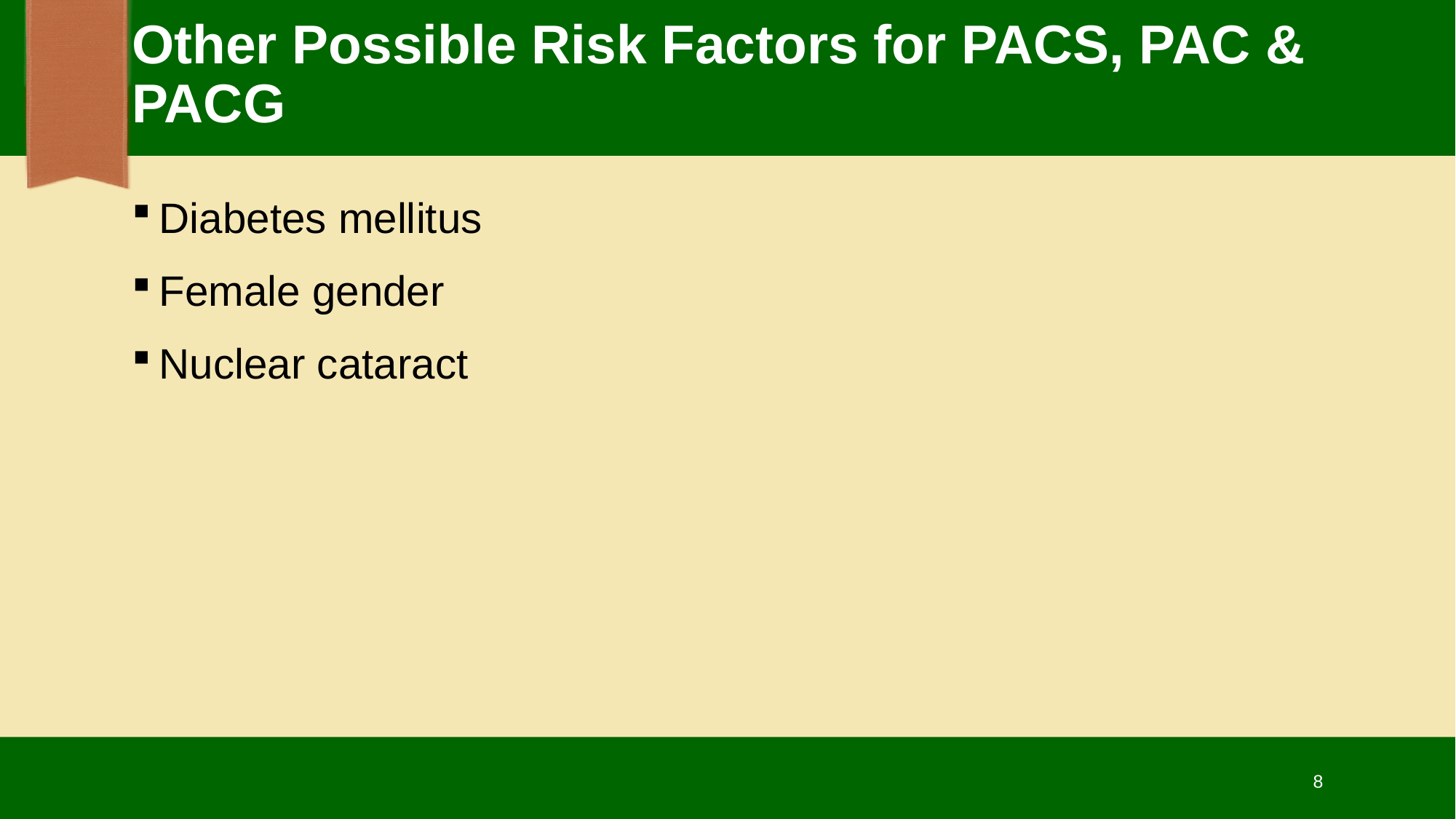

# Other Possible Risk Factors for PACS, PAC & PACG
Diabetes mellitus
Female gender
Nuclear cataract
8